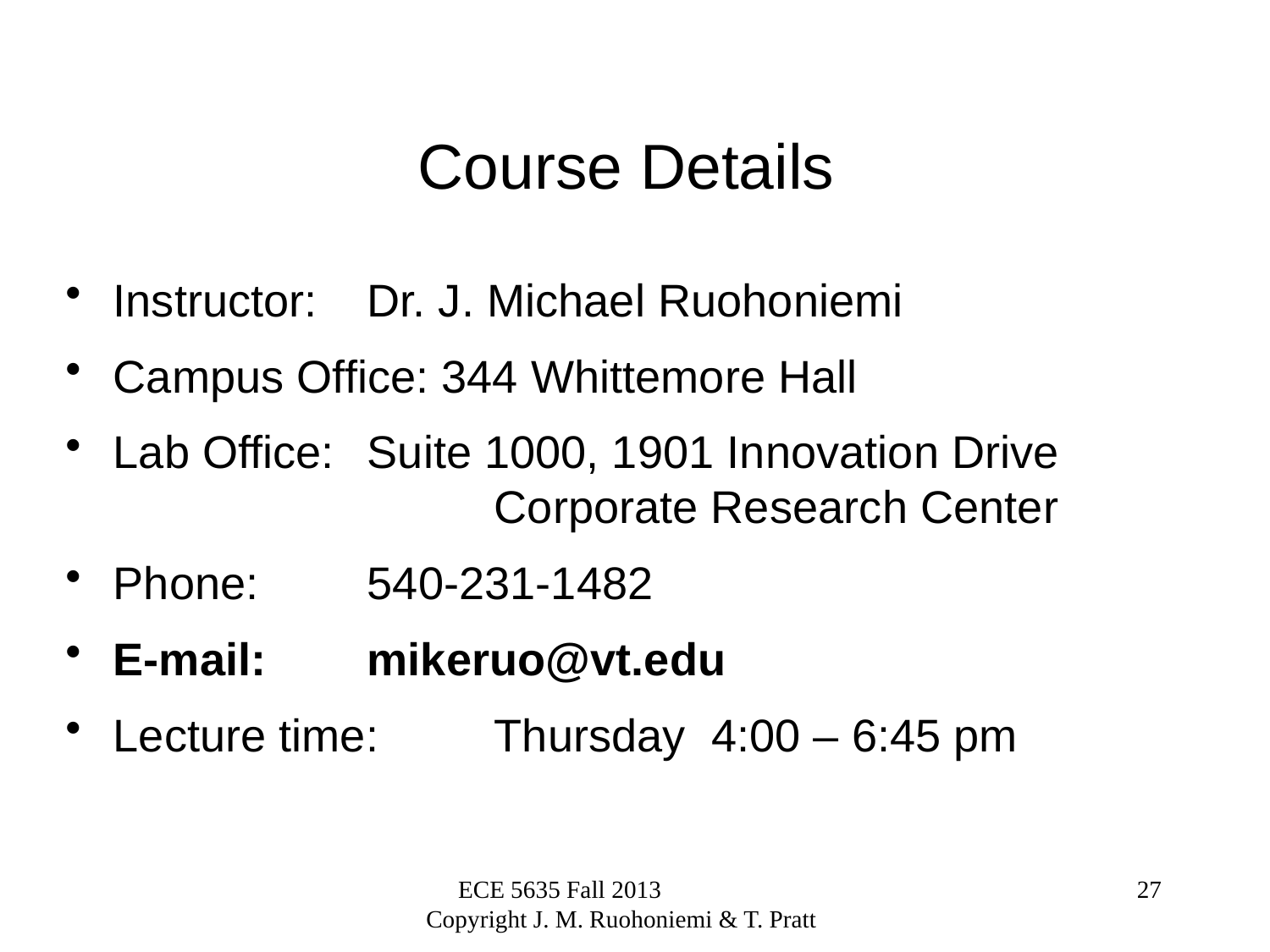

# Course Details
Instructor:  	Dr. J. Michael Ruohoniemi
Campus Office: 344 Whittemore Hall
Lab Office:	Suite 1000, 1901 Innovation Drive 				Corporate Research Center
Phone:      	540-231-1482
E-mail:       	mikeruo@vt.edu
Lecture time:	Thursday  4:00 – 6:45 pm
ECE 5635 Fall 2013                      Copyright J. M. Ruohoniemi & T. Pratt
27